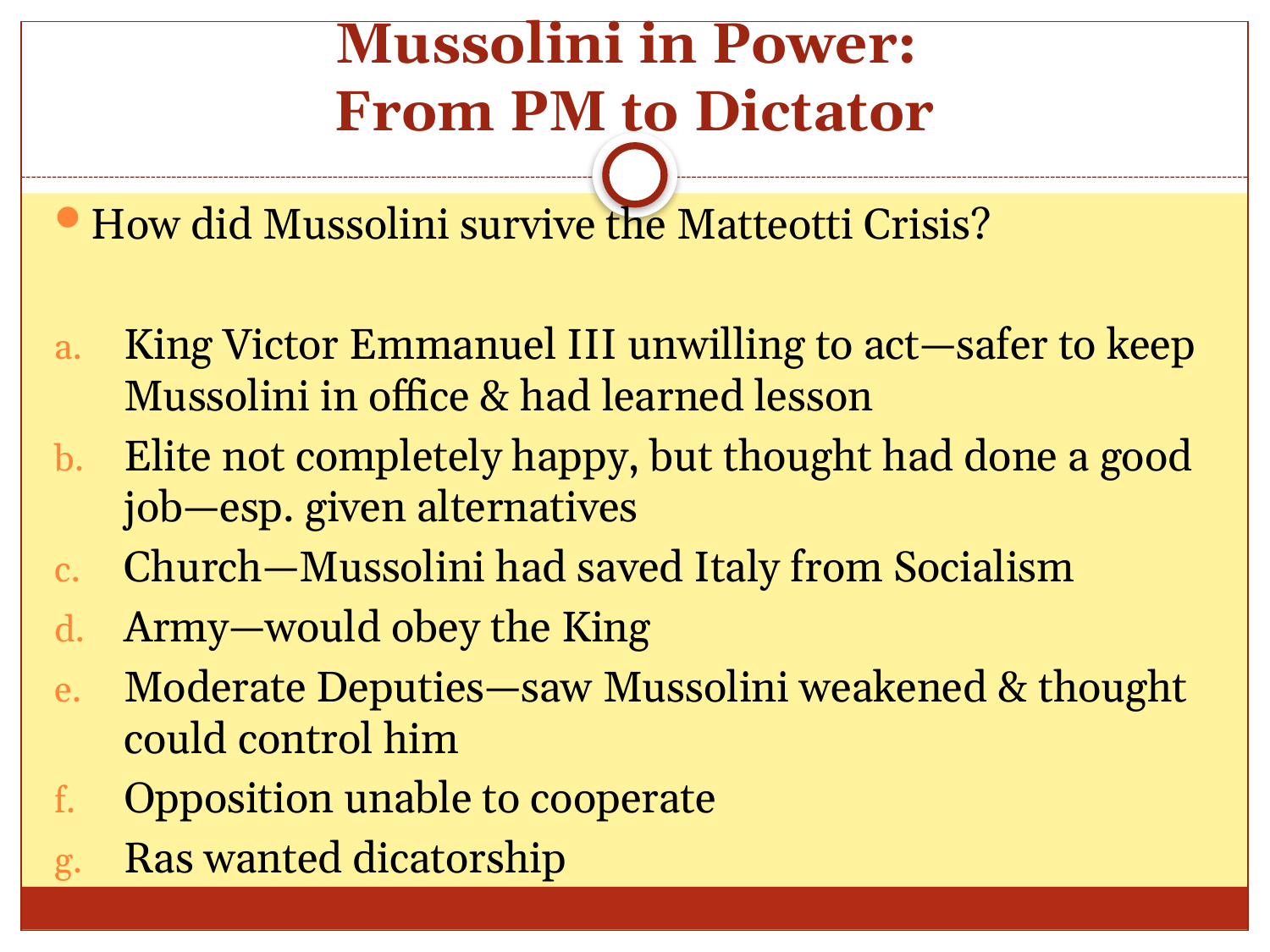

# Mussolini in Power: From PM to Dictator
How did Mussolini survive the Matteotti Crisis?

King Victor Emmanuel III unwilling to act—safer to keep Mussolini in office & had learned lesson
Elite not completely happy, but thought had done a good job—esp. given alternatives
Church—Mussolini had saved Italy from Socialism
Army—would obey the King
Moderate Deputies—saw Mussolini weakened & thought could control him
Opposition unable to cooperate
Ras wanted dicatorship